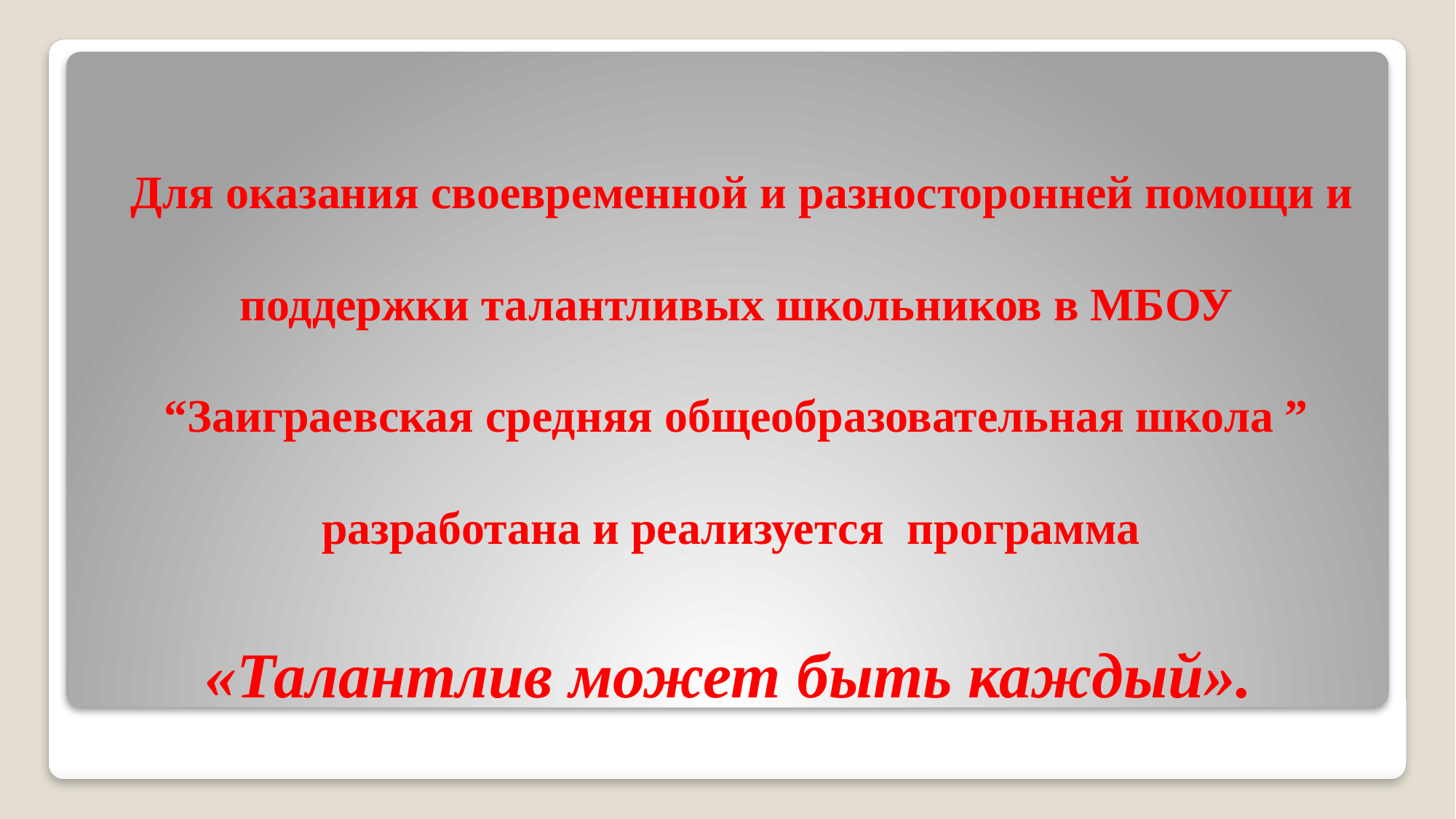

#
 Для оказания своевременной и разносторонней помощи и поддержки талантливых школьников в МБОУ “Заиграевская средняя общеобразовательная школа ” разработана и реализуется  программа
«Талантлив может быть каждый».